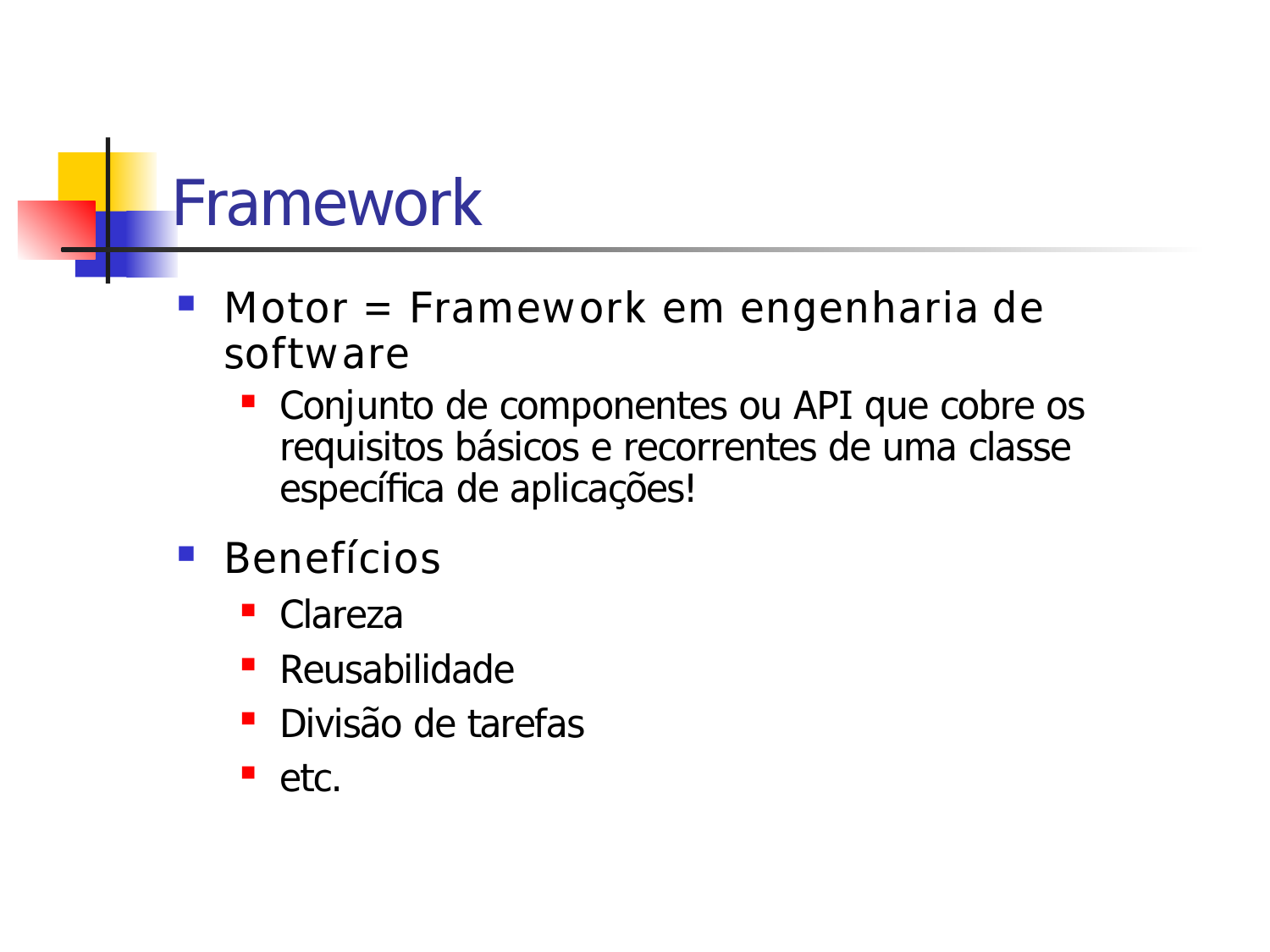

# Framework
Motor = Framework em engenharia de software
Conjunto de componentes ou API que cobre os requisitos básicos e recorrentes de uma classe específica de aplicações!
Benefícios
Clareza
Reusabilidade
Divisão de tarefas
etc.